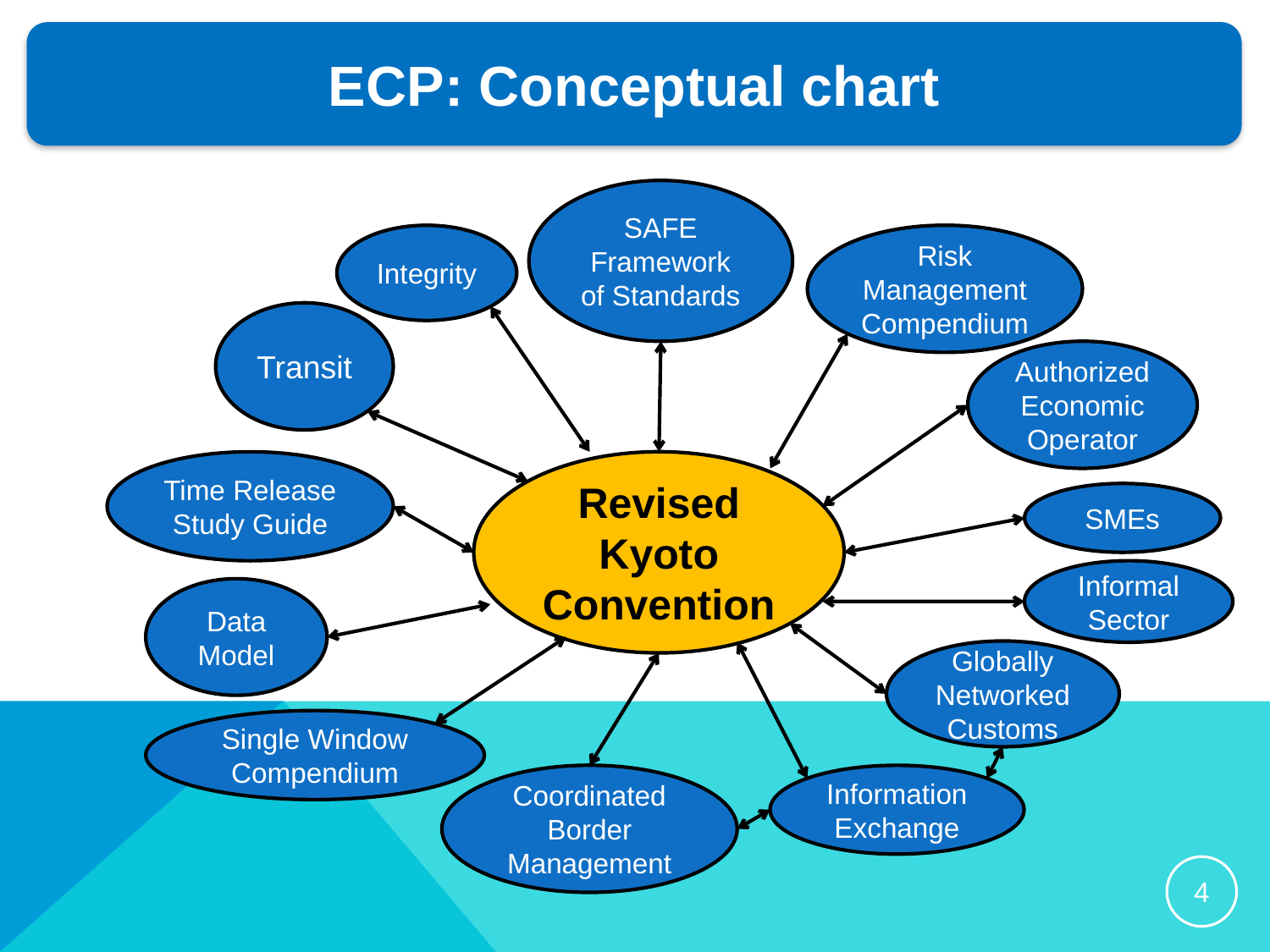

ECP: Conceptual chart
SAFE Framework of Standards
Integrity
Risk Management Compendium
Transit
Authorized Economic Operator

Revised Kyoto Convention
Time Release Study Guide
SMEs

Informal Sector
Data Model
Globally Networked Customs
Single Window Compendium
Information Exchange
Coordinated Border Management

4